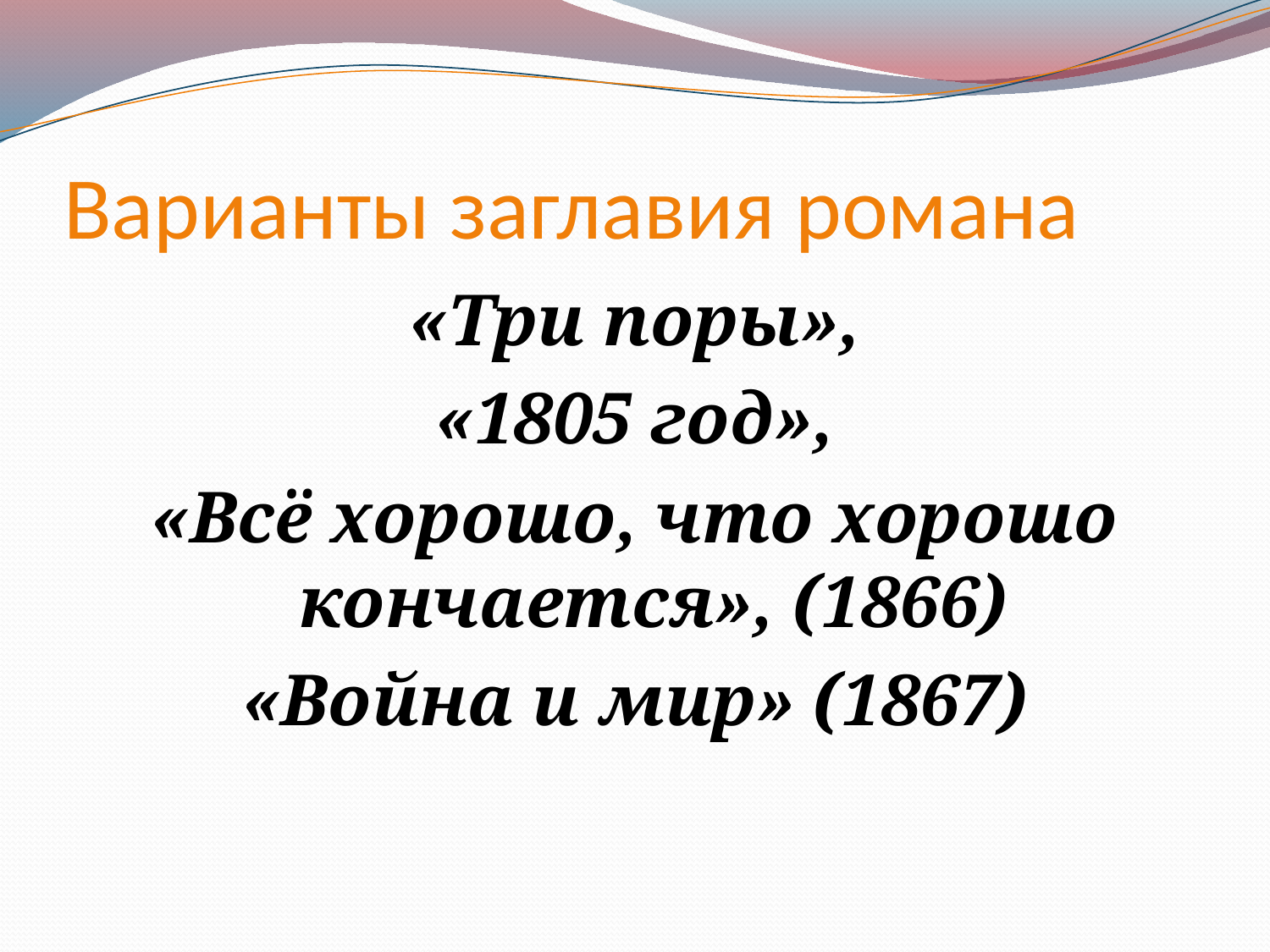

# Варианты заглавия романа
«Три поры»,
«1805 год»,
«Всё хорошо, что хорошо кончается», (1866)
«Война и мир» (1867)